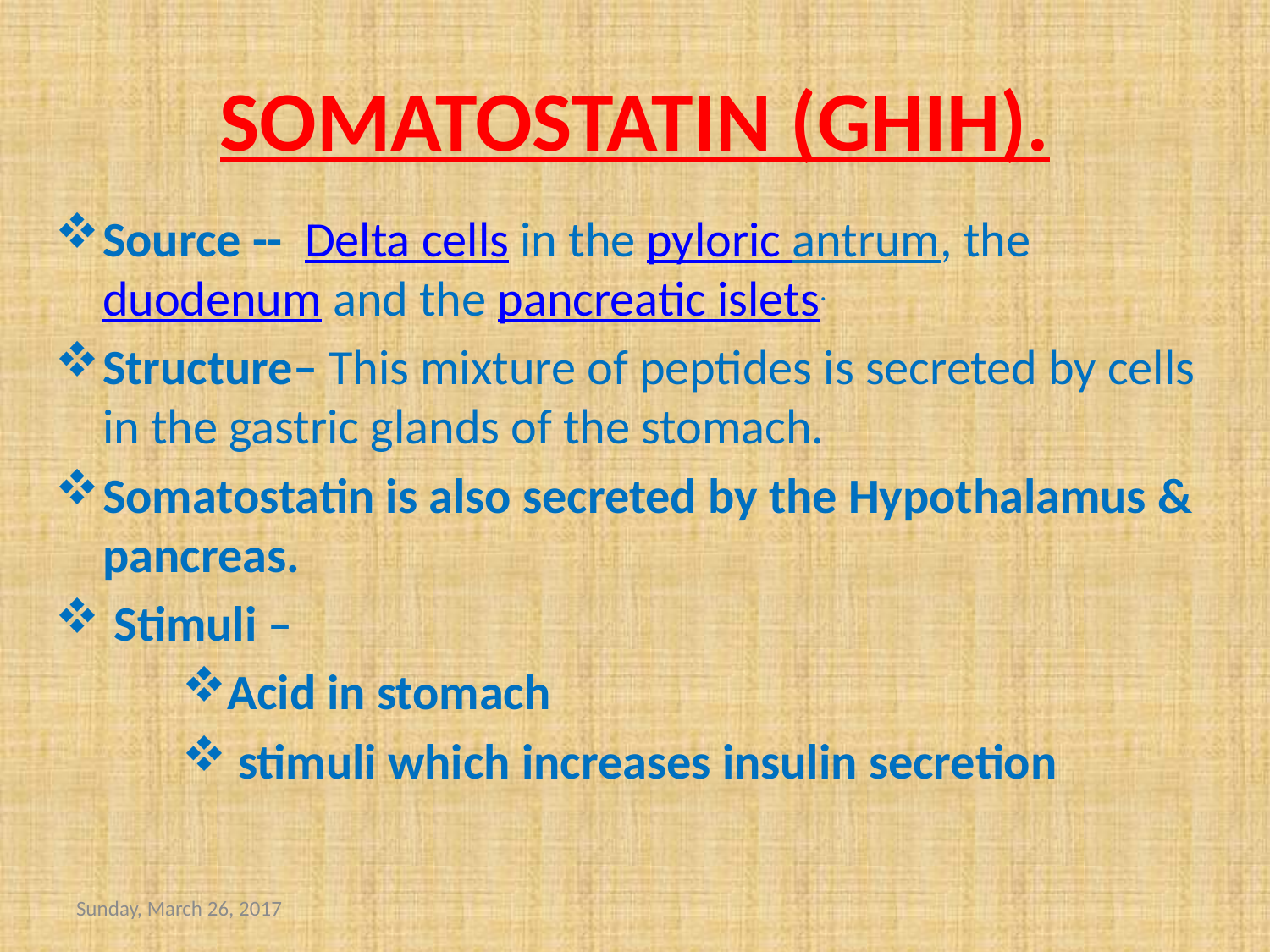

# SOMATOSTATIN (GHIH).
Source --  Delta cells in the pyloric antrum, the duodenum and the pancreatic islets.
Structure– This mixture of peptides is secreted by cells in the gastric glands of the stomach.
Somatostatin is also secreted by the Hypothalamus & pancreas.
 Stimuli –
Acid in stomach
 stimuli which increases insulin secretion

Sunday, March 26, 2017